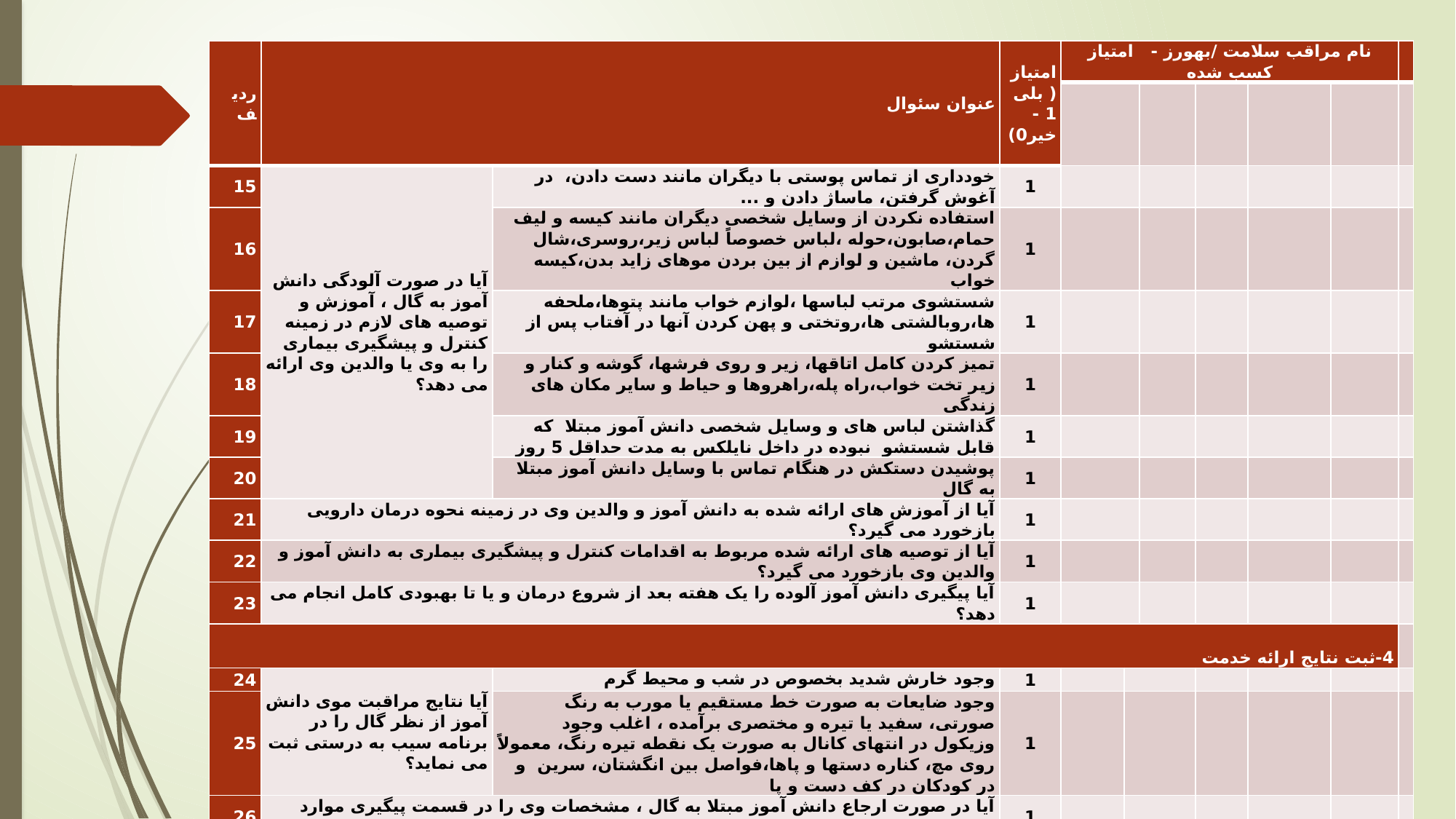

| ردیف | عنوان سئوال |  | امتیاز ( بلی 1 -خیر0) | نام مراقب سلامت /بهورز - امتیاز کسب شده |  |  |  |  |  |  |  |
| --- | --- | --- | --- | --- | --- | --- | --- | --- | --- | --- | --- |
|  |  |  |  |  |  |  |  |  |  |  |  |
| 15 | آیا در صورت آلودگی دانش آموز به گال ، آموزش و توصیه های لازم در زمینه کنترل و پیشگیری بیماری را به وی یا والدین وی ارائه می دهد؟ | خودداری از تماس پوستی با دیگران مانند دست دادن، در آغوش گرفتن، ماساژ دادن و ... | 1 |  |  |  |  |  |  |  |  |
| 16 |  | استفاده نکردن از وسایل شخصی دیگران مانند کیسه و لیف حمام،صابون،حوله ،لباس خصوصاً لباس زیر،روسری،شال گردن، ماشین و لوازم از بین بردن موهای زاید بدن،کیسه خواب | 1 |  |  |  |  |  |  |  |  |
| 17 |  | شستشوی مرتب لباسها ،لوازم خواب مانند پتوها،ملحفه ها،روبالشتی ها،روتختی و پهن کردن آنها در آفتاب پس از شستشو | 1 |  |  |  |  |  |  |  |  |
| 18 |  | تمیز کردن کامل اتاقها، زیر و روی فرشها، گوشه و کنار و زیر تخت خواب،راه پله،راهروها و حیاط و سایر مکان های زندگی | 1 |  |  |  |  |  |  |  |  |
| 19 |  | گذاشتن لباس های و وسایل شخصی دانش آموز مبتلا که قابل شستشو نبوده در داخل نایلکس به مدت حداقل 5 روز | 1 |  |  |  |  |  |  |  |  |
| 20 |  | پوشیدن دستکش در هنگام تماس با وسایل دانش آموز مبتلا به گال | 1 |  |  |  |  |  |  |  |  |
| 21 | آیا از آموزش های ارائه شده به دانش آموز و والدین وی در زمینه نحوه درمان دارویی بازخورد می گیرد؟ |  | 1 |  |  |  |  |  |  |  |  |
| 22 | آیا از توصیه های ارائه شده مربوط به اقدامات کنترل و پیشگیری بیماری به دانش آموز و والدین وی بازخورد می گیرد؟ |  | 1 |  |  |  |  |  |  |  |  |
| 23 | آیا پیگیری دانش آموز آلوده را یک هفته بعد از شروع درمان و یا تا بهبودی کامل انجام می دهد؟ |  | 1 |  |  |  |  |  |  |  |  |
| 4-ثبت نتایج ارائه خدمت |  |  |  |  |  |  |  |  |  |  |  |
| 24 | آیا نتایج مراقبت موی دانش آموز از نظر گال را در برنامه سیب به درستی ثبت می نماید؟ | وجود خارش شدید بخصوص در شب و محیط گرم | 1 |  |  |  |  |  |  |  |  |
| 25 |  | وجود ضایعات به صورت خط مستقیم یا مورب به رنگ صورتی، سفید یا تیره و مختصری برآمده ، اغلب وجود وزیکول در انتهای کانال به صورت یک نقطه تیره رنگ، معمولاً روی مچ، کناره دستها و پاها،فواصل بین انگشتان، سرین و در کودکان در کف دست و پا | 1 |  |  |  |  |  |  |  |  |
| 26 | آیا در صورت ارجاع دانش آموز مبتلا به گال ، مشخصات وی را در قسمت پیگیری موارد ارجاع فایل اکسل ثبت می نماید؟ |  | 1 |  |  |  |  |  |  |  |  |
| 27 | آیا نتیجه پیگیری ارجاع دانش آموزان دارای مبتلا به گال را در سامانه و قسمت پیگیری موارد ارجاع فایل اکسل ثبت می نماید ؟ |  | 1 |  |  |  |  |  |  |  |  |
| 28 | آیا در زمینه نحوه گزارش گیری و محاسبه شاخص درصد شناسایی دانش آموزان آلوده به گال دانش و مهارت کافی دارد؟ |  | 1 |  |  |  |  |  |  |  |  |
| جمع امتیاز |  |  | 28 |  |  |  |  |  |  |  |  |
| تاریخ آزمون |  |  |  |  |  |  |  |  |  |  |  |
| نام آزمونگر |  |  |  |  |  |  |  |  |  |  |  |